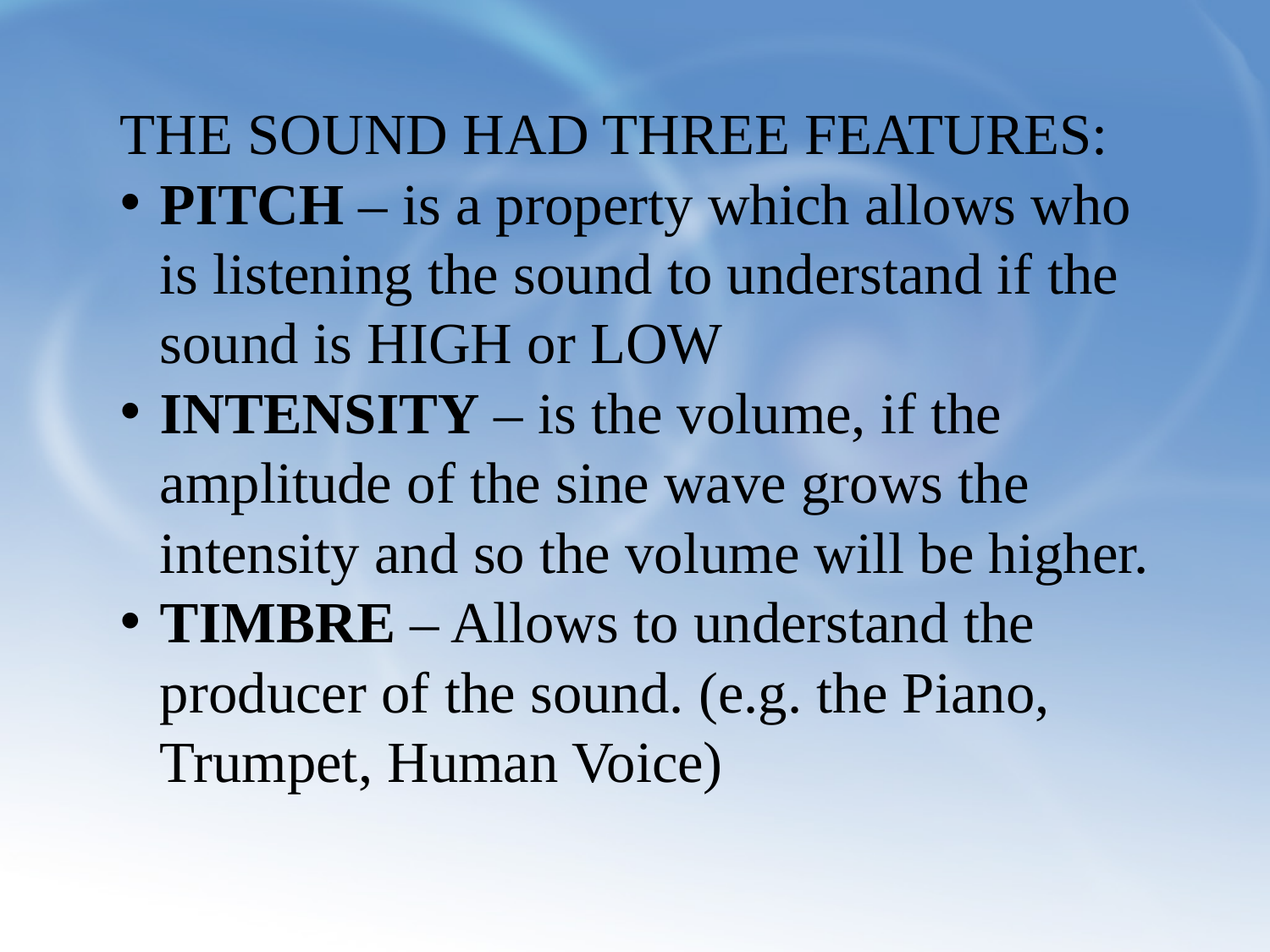

THE SOUND HAD THREE FEATURES:
PITCH – is a property which allows who is listening the sound to understand if the sound is HIGH or LOW
INTENSITY – is the volume, if the amplitude of the sine wave grows the intensity and so the volume will be higher.
TIMBRE – Allows to understand the producer of the sound. (e.g. the Piano, Trumpet, Human Voice)